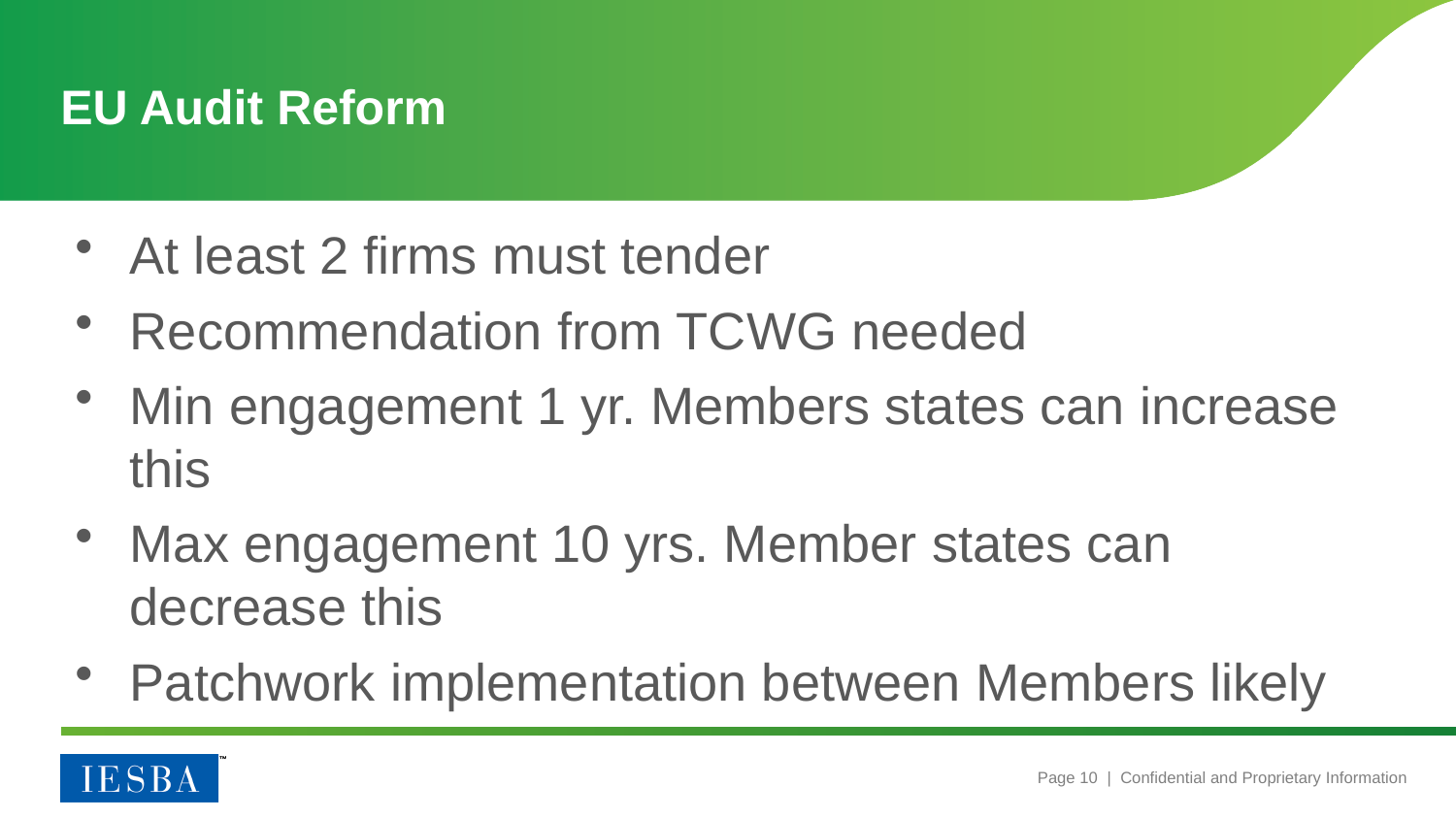

# EU Audit Reform
At least 2 firms must tender
Recommendation from TCWG needed
Min engagement 1 yr. Members states can increase this
Max engagement 10 yrs. Member states can decrease this
Patchwork implementation between Members likely